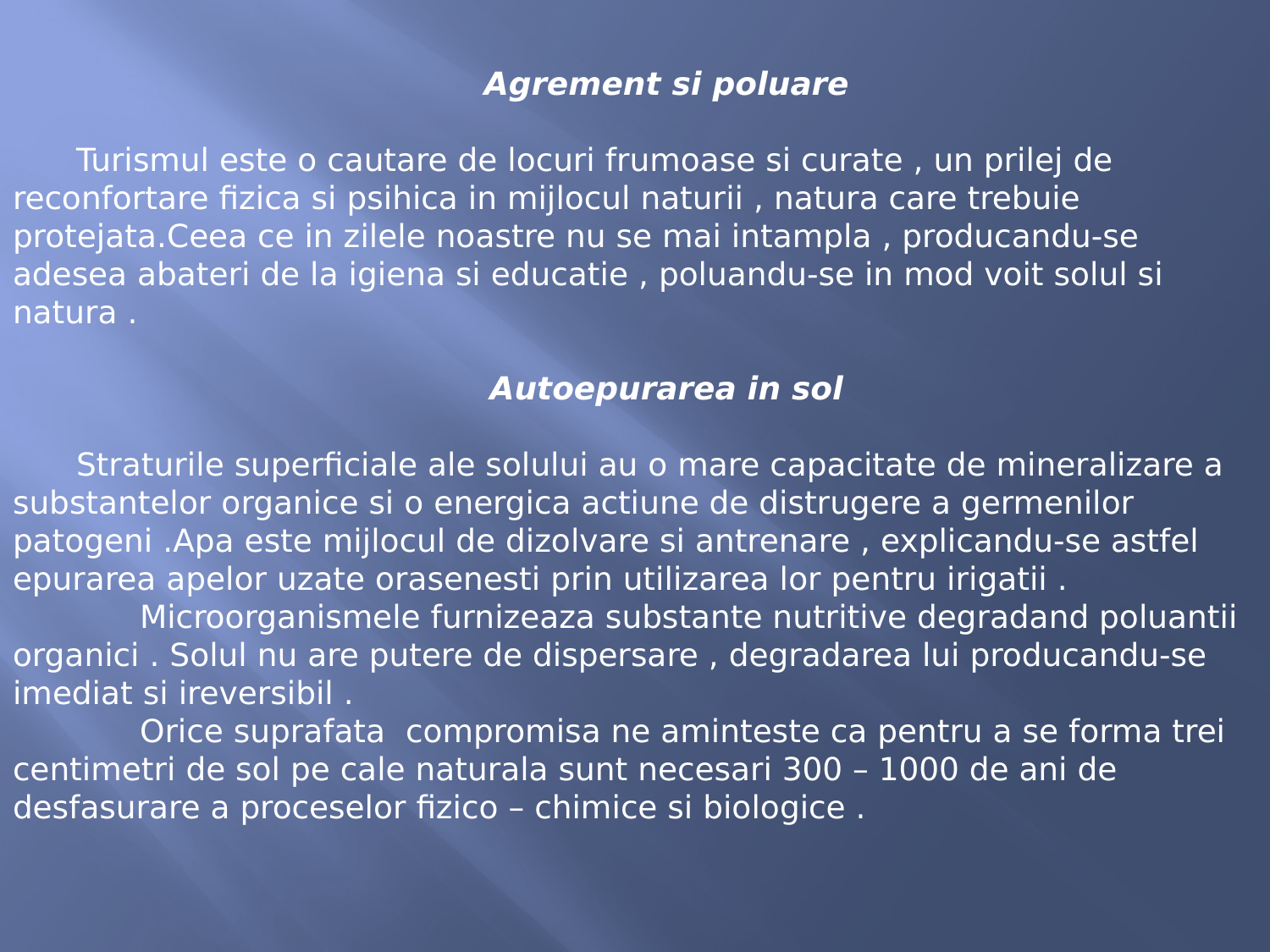

Agrement si poluare

Turismul este o cautare de locuri frumoase si curate , un prilej de reconfortare fizica si psihica in mijlocul naturii , natura care trebuie protejata.Ceea ce in zilele noastre nu se mai intampla , producandu-se adesea abateri de la igiena si educatie , poluandu-se in mod voit solul si natura .

Autoepurarea in sol

Straturile superficiale ale solului au o mare capacitate de mineralizare a substantelor organice si o energica actiune de distrugere a germenilor patogeni .Apa este mijlocul de dizolvare si antrenare , explicandu-se astfel epurarea apelor uzate orasenesti prin utilizarea lor pentru irigatii .
	Microorganismele furnizeaza substante nutritive degradand poluantii organici . Solul nu are putere de dispersare , degradarea lui producandu-se imediat si ireversibil .
	Orice suprafata  compromisa ne aminteste ca pentru a se forma trei centimetri de sol pe cale naturala sunt necesari 300 – 1000 de ani de desfasurare a proceselor fizico – chimice si biologice .